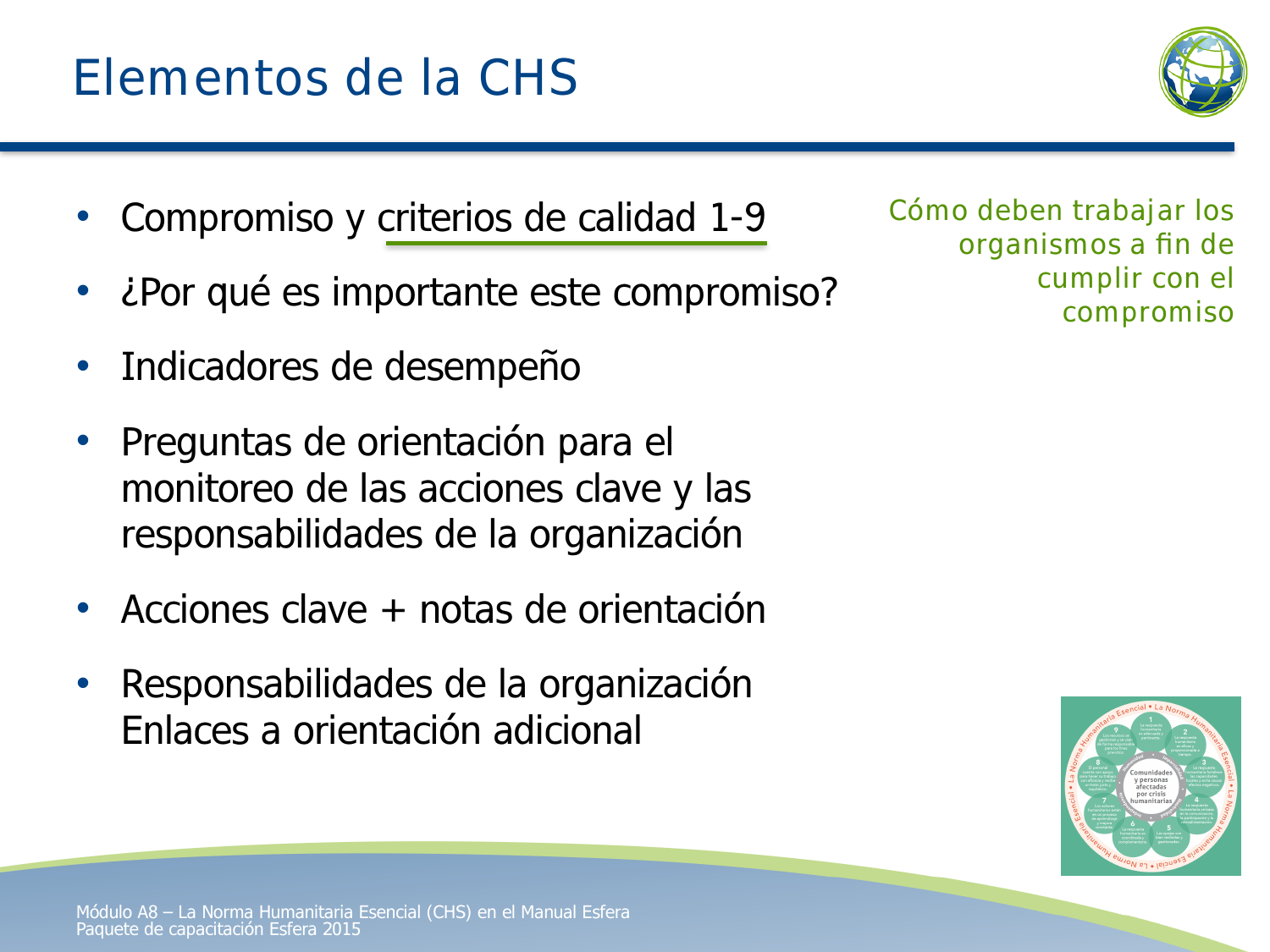

# Elementos de la CHS
Compromiso y criterios de calidad 1-9
¿Por qué es importante este compromiso?
Indicadores de desempeño
Preguntas de orientación para el monitoreo de las acciones clave y las responsabilidades de la organización
Acciones clave + notas de orientación
Responsabilidades de la organización Enlaces a orientación adicional
Cómo deben trabajar los organismos a fin de cumplir con el compromiso
Módulo A8 – La Norma Humanitaria Esencial (CHS) en el Manual Esfera Paquete de capacitación Esfera 2015